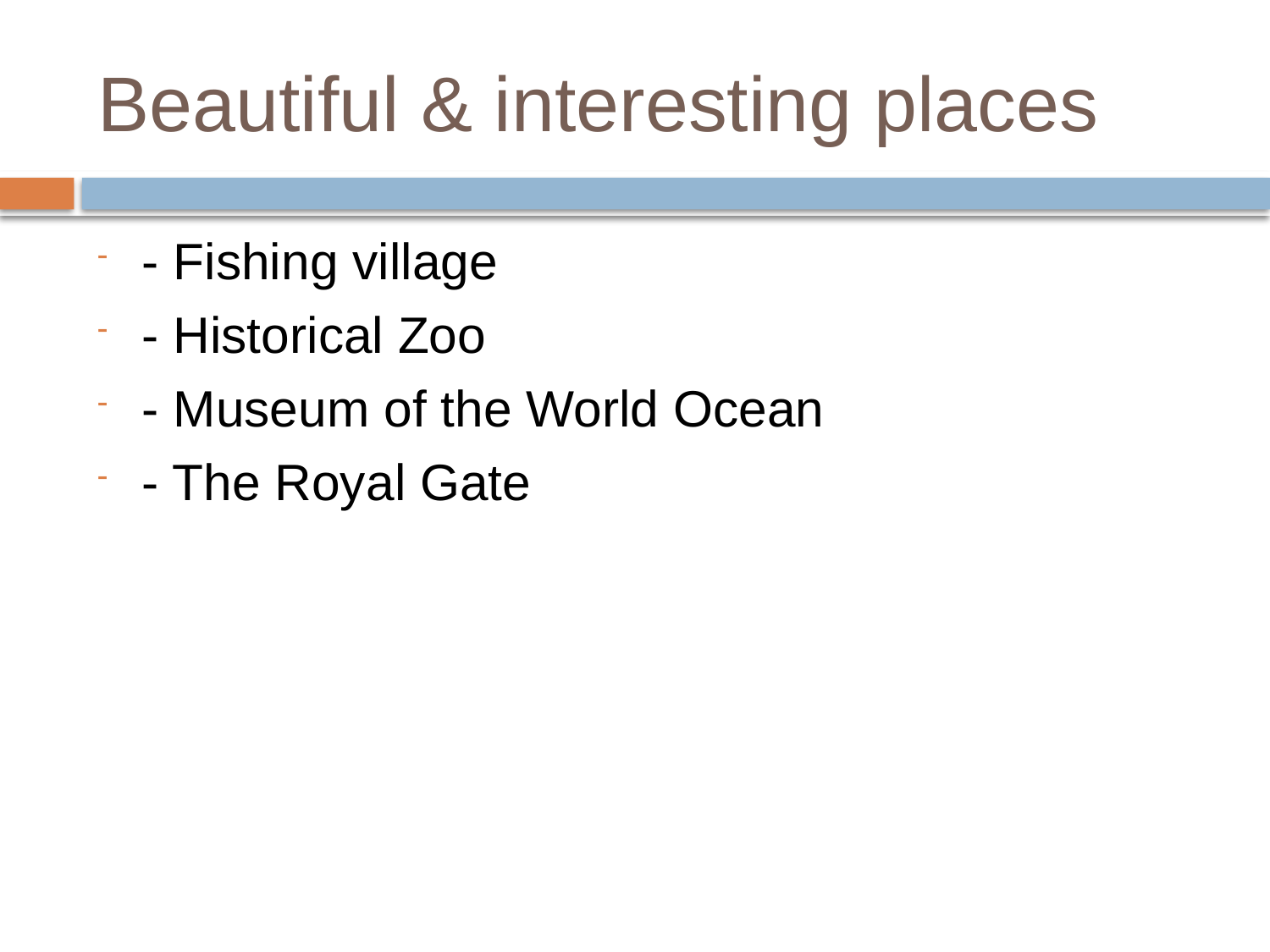

# Beautiful & interesting places
- Fishing village
- Historical Zoo
- Museum of the World Ocean
- The Royal Gate